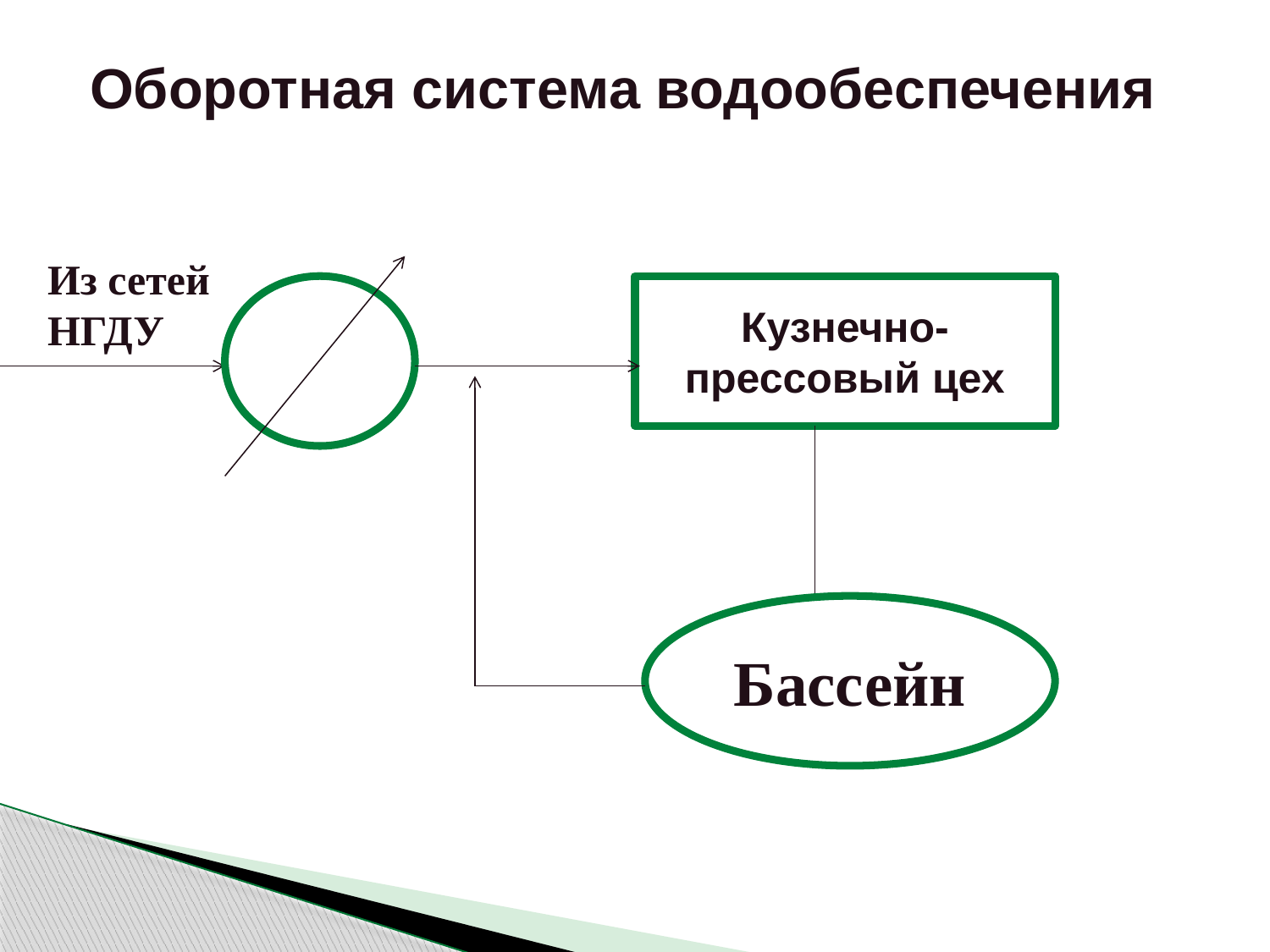

Оборотная система водообеспечения
Из сетей НГДУ

Кузнечно-прессовый цех
Бассейн